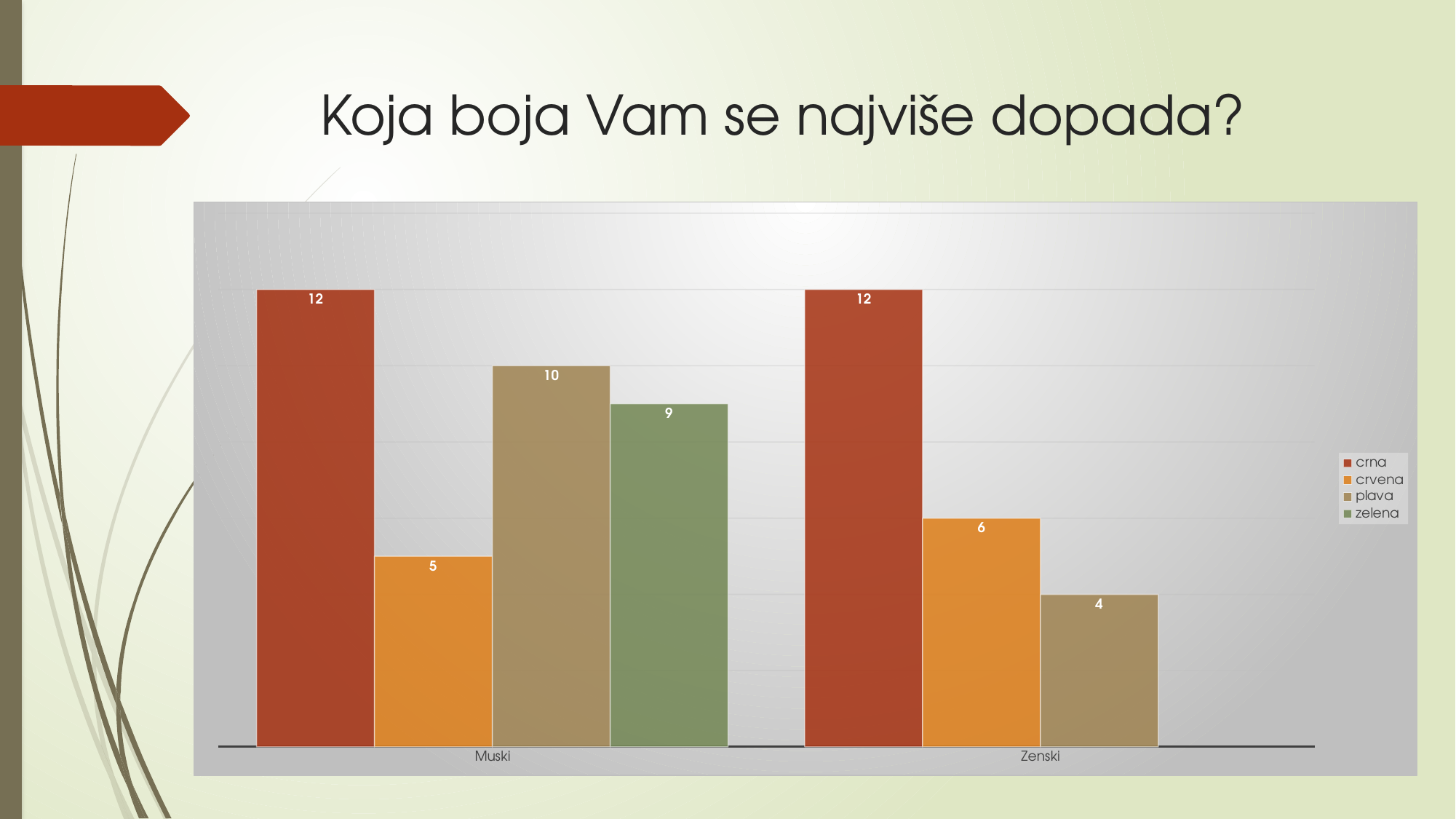

# Koja boja Vam se najviše dopada?

### Chart

| Category | crna | crvena | plava | zelena |
|---|---|---|---|---|
| Muski | 12.0 | 5.0 | 10.0 | 9.0 |
| Zenski | 12.0 | 6.0 | 4.0 | None |